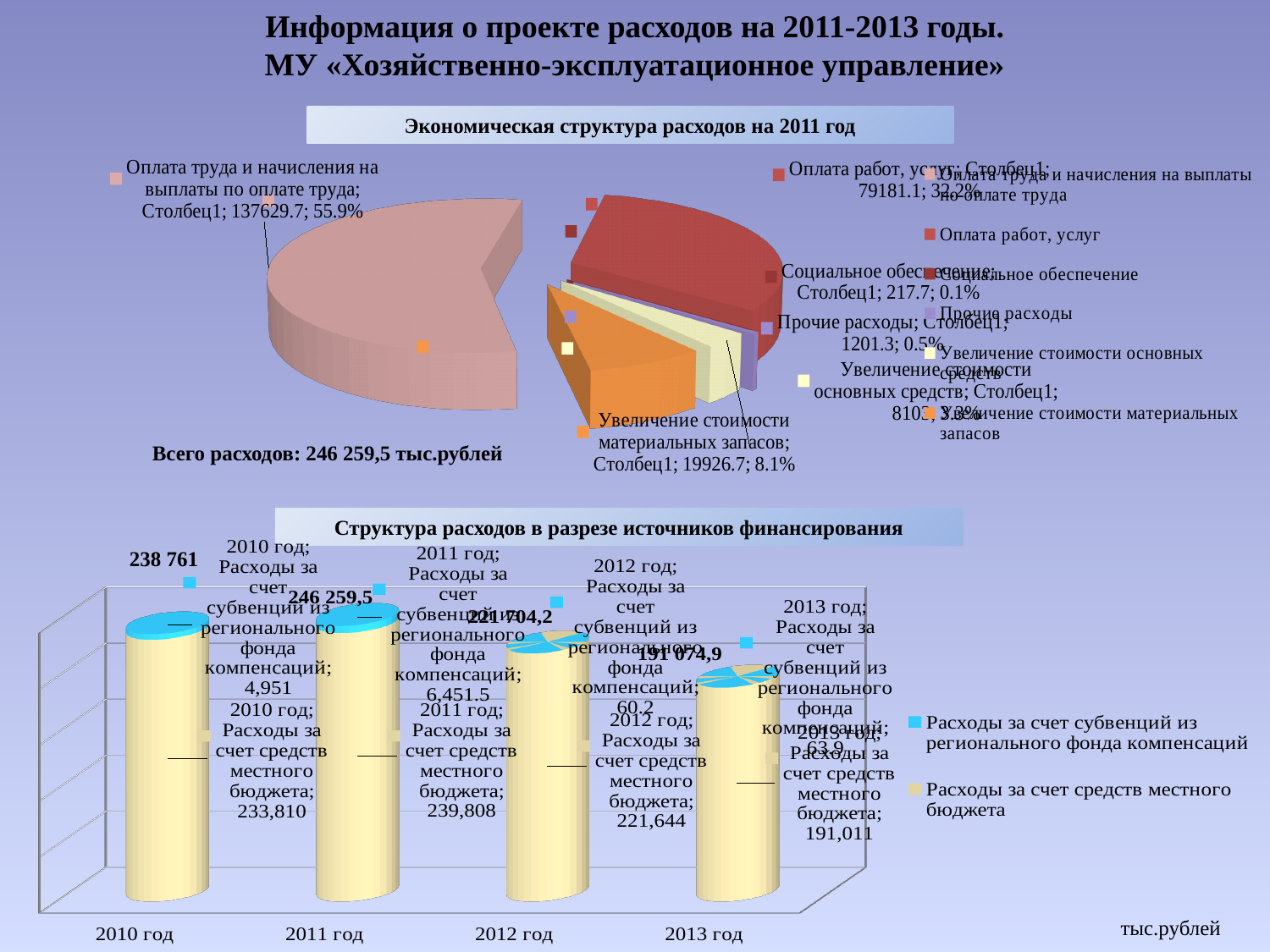

Информация о проекте расходов на 2011-2013 годы.
МУ «Хозяйственно-эксплуатационное управление»

[unsupported chart]

Экономическая структура расходов на 2011 год
Всего расходов: 246 259,5 тыс.рублей
Структура расходов в разрезе источников финансирования

[unsupported chart]

238 761
тыс.рублей